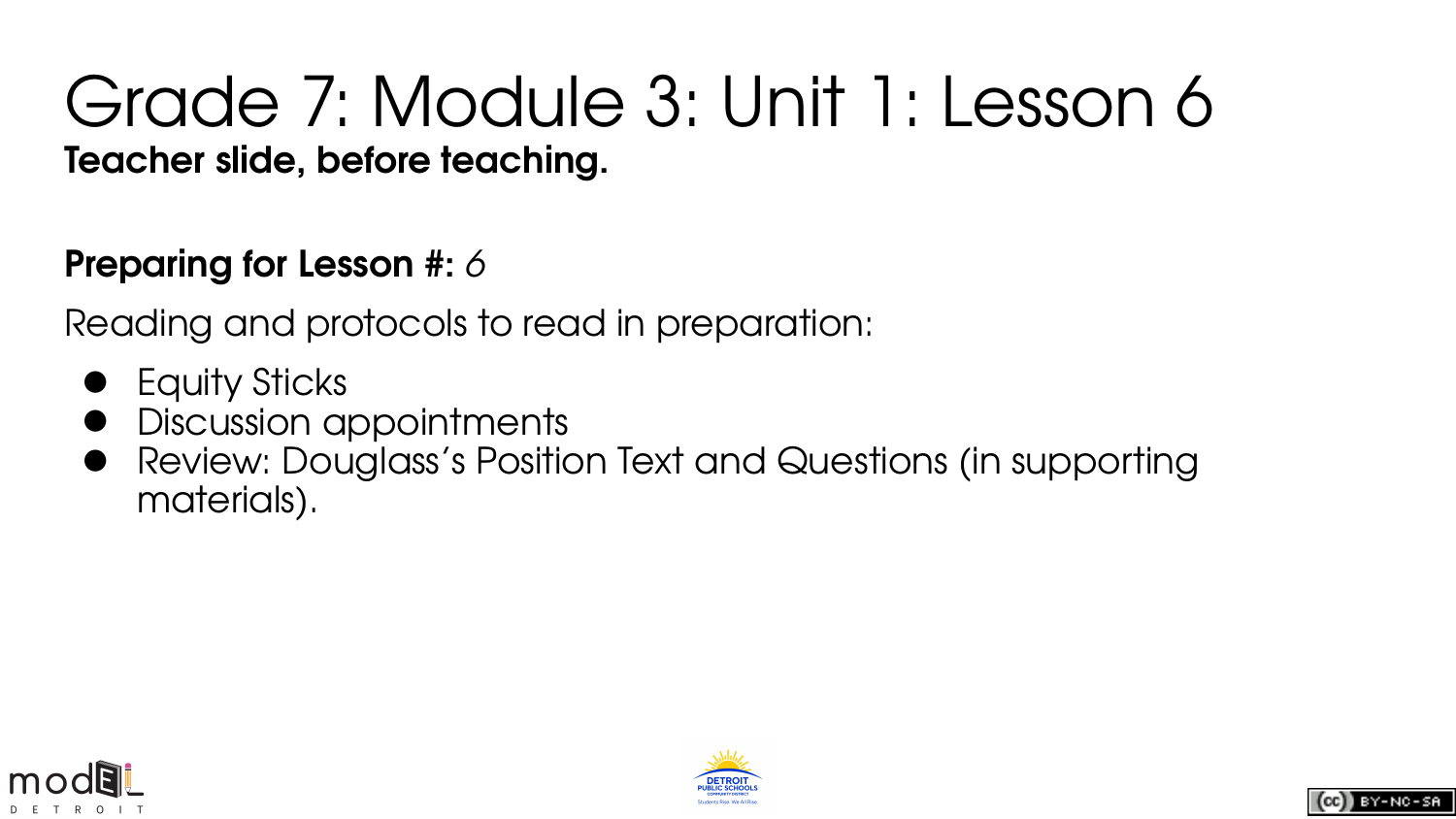

Grade 7: Module 3: Unit 1: Lesson 6
Teacher slide, before teaching.

Preparing for Lesson #: 6
Reading and protocols to read in preparation:
Equity Sticks
Discussion appointments
Review: Douglass’s Position Text and Questions (in supporting materials).